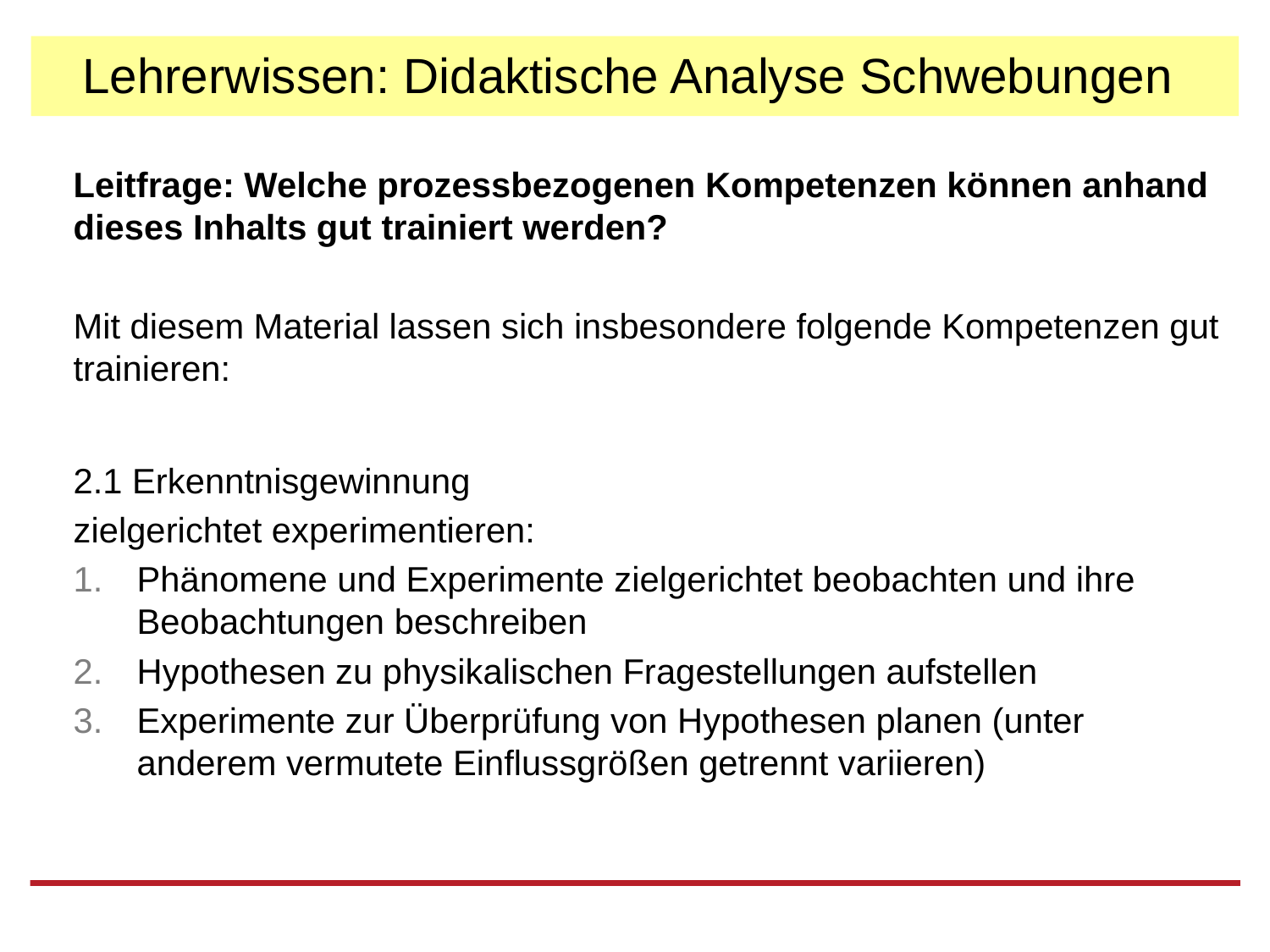

# Lehrerwissen: Didaktische Analyse Schwebungen
Leitfrage: Welche prozessbezogenen Kompetenzen können anhand dieses Inhalts gut trainiert werden?

Mit diesem Material lassen sich insbesondere folgende Kompetenzen gut trainieren:

2.1 Erkenntnisgewinnung
zielgerichtet experimentieren:
Phänomene und Experimente zielgerichtet beobachten und ihre Beobachtungen beschreiben
Hypothesen zu physikalischen Fragestellungen aufstellen
Experimente zur Überprüfung von Hypothesen planen (unter anderem vermutete Einflussgrößen getrennt variieren)